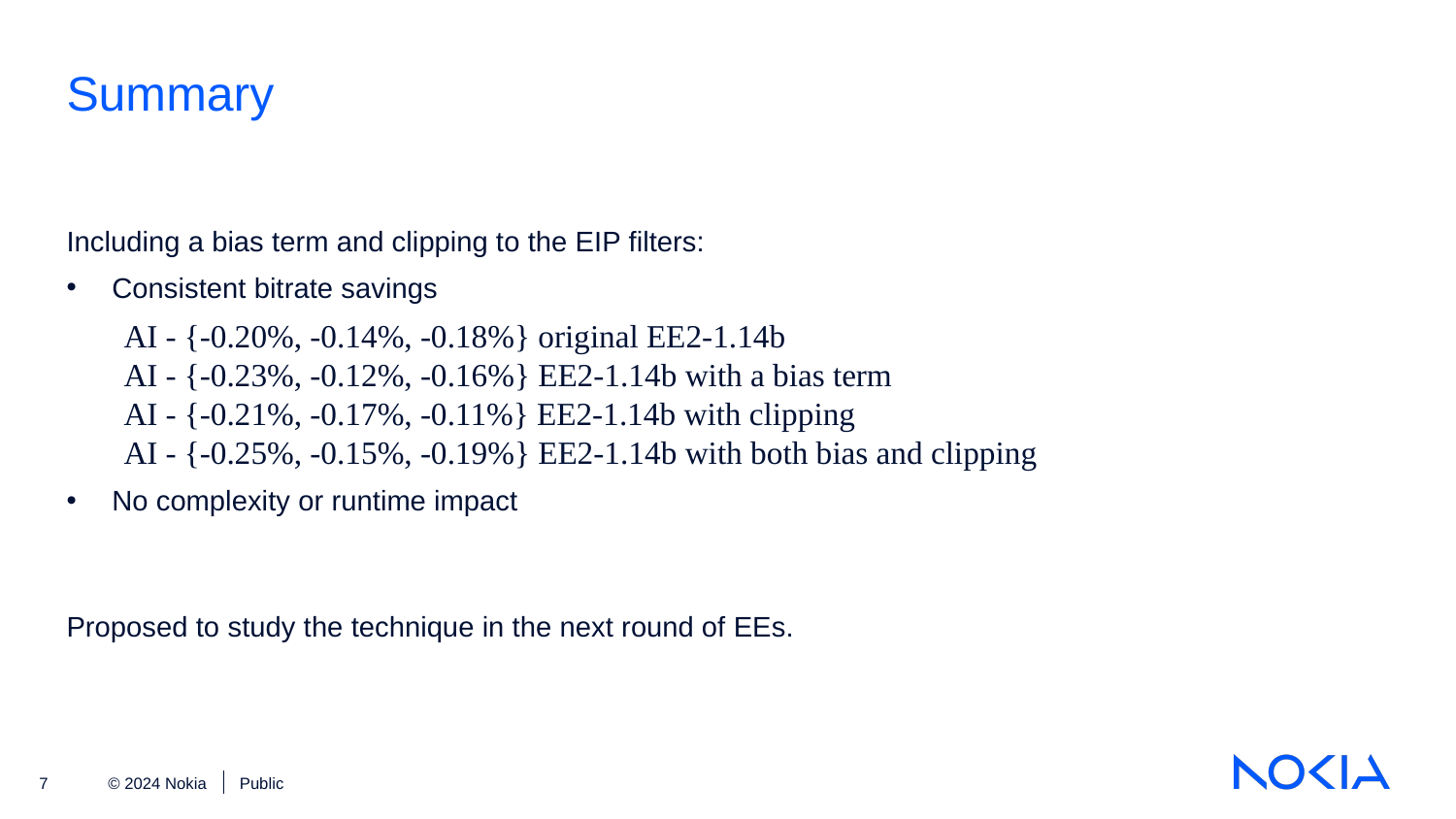

Summary

Including a bias term and clipping to the EIP filters:
Consistent bitrate savings
AI - {-0.20%, -0.14%, -0.18%} original EE2-1.14b
AI - {-0.23%, -0.12%, -0.16%} EE2-1.14b with a bias term
AI - {-0.21%, -0.17%, -0.11%} EE2-1.14b with clipping
AI - {-0.25%, -0.15%, -0.19%} EE2-1.14b with both bias and clipping
No complexity or runtime impact

Proposed to study the technique in the next round of EEs.
Public